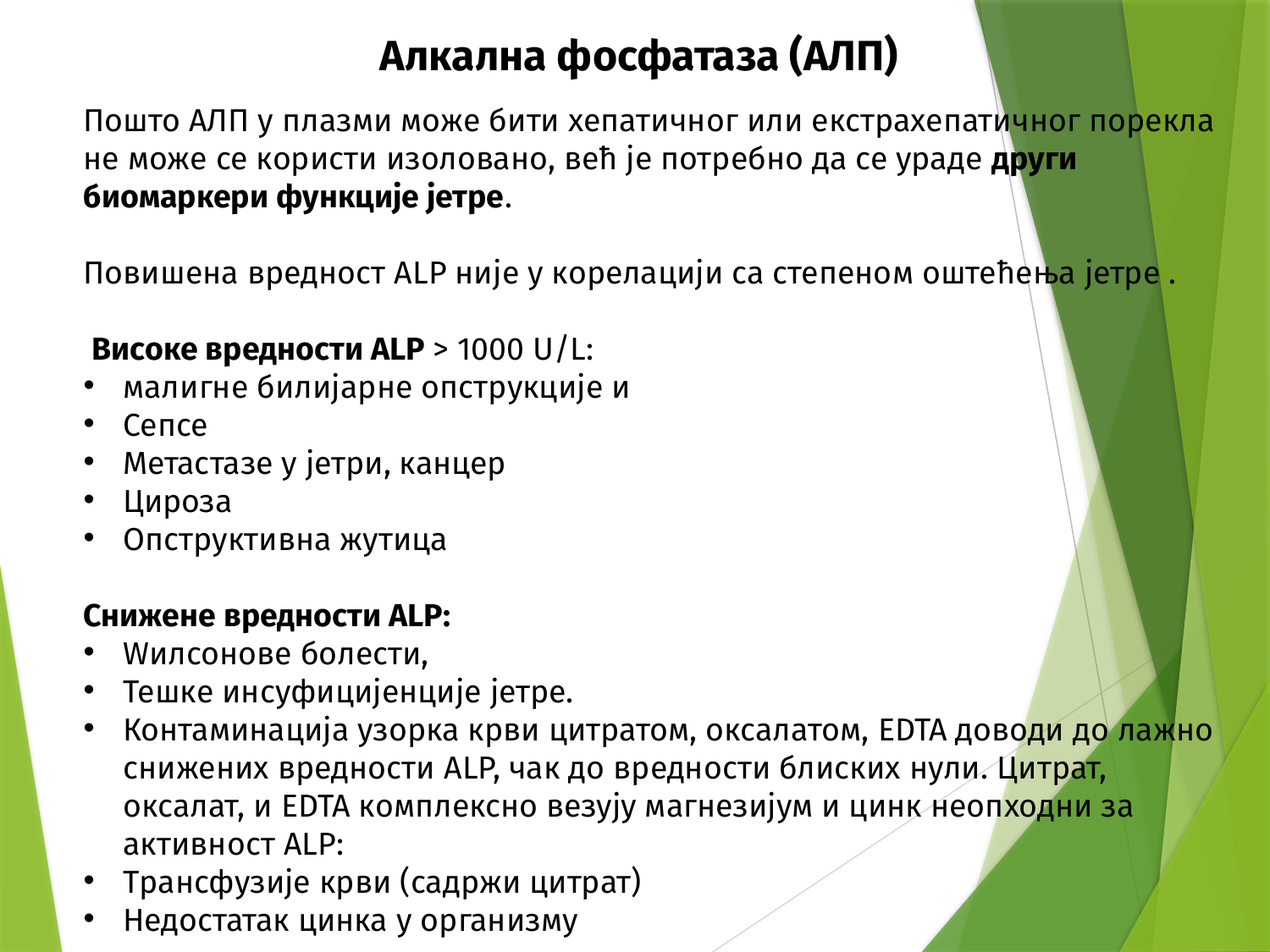

Алкална фосфатаза (АЛП)
Пошто АЛП у плазми може бити хепатичног или екстрахепатичног порекла не може се користи изоловано, већ је потребно да се ураде други биомаркери функције јетре.

Повишена вредност АLP није у корелацији са степеном оштећења јетре .

 Високе вредности АLP > 1000 U/L:
малигне билијарне опструкције и
Сепсе
Метастазе у јетри, канцер
Цироза
Опструктивна жутица

Снижене вредности АLP:
Wилсонове болести,
Тешке инсуфицијенције јетре.
Контаминација узорка крви цитратом, оксалатом, EDTA доводи до лажно снижених вредности ALP, чак до вредности блиских нули. Цитрат, оксалат, и EDTA комплексно везују магнезијум и цинк неопходни за активност ALP:
Трансфузије крви (садржи цитрат)
Недостатак цинка у организму